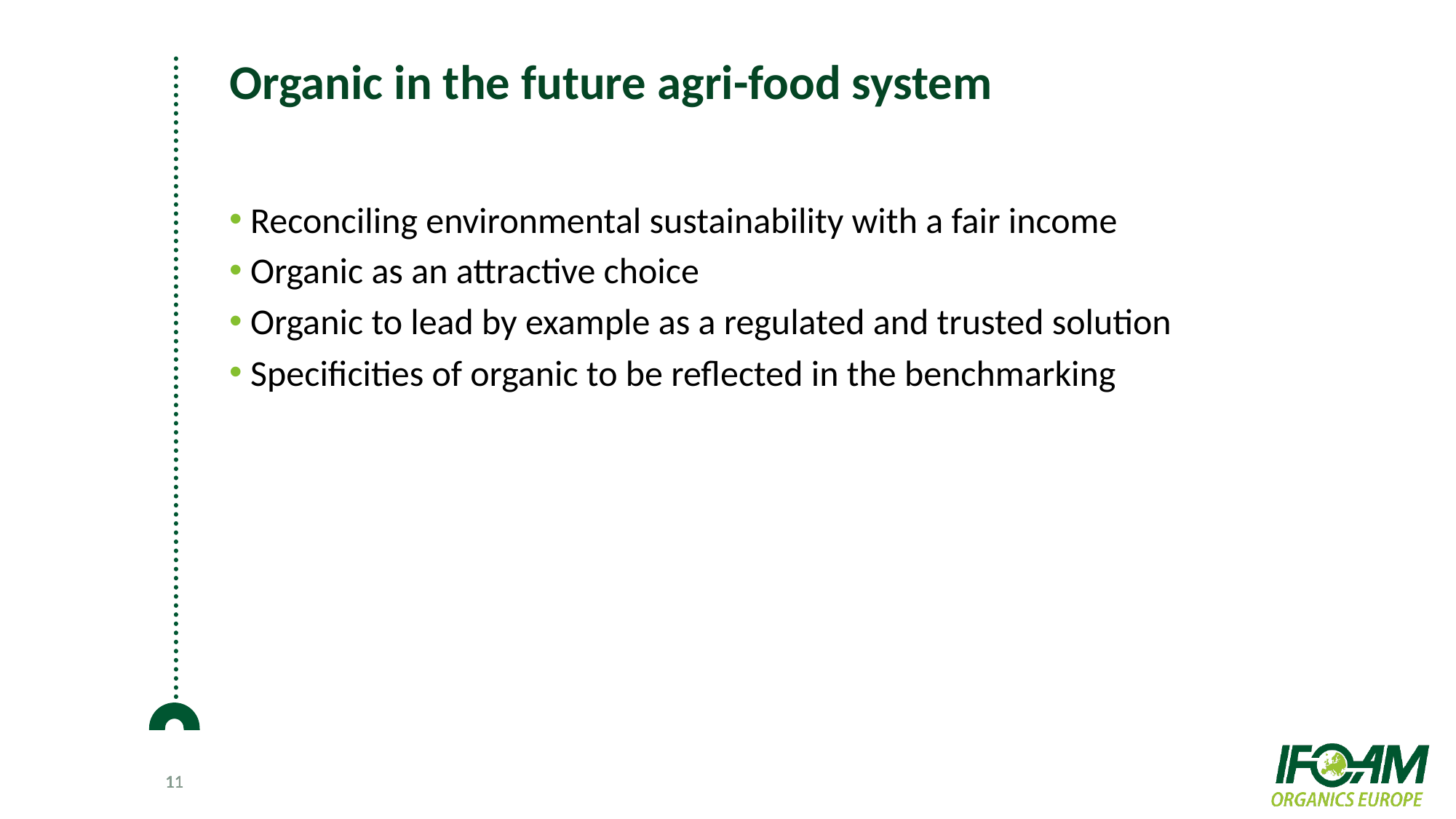

# Organic in the future agri-food system
Reconciling environmental sustainability with a fair income
Organic as an attractive choice
Organic to lead by example as a regulated and trusted solution
Specificities of organic to be reflected in the benchmarking

11